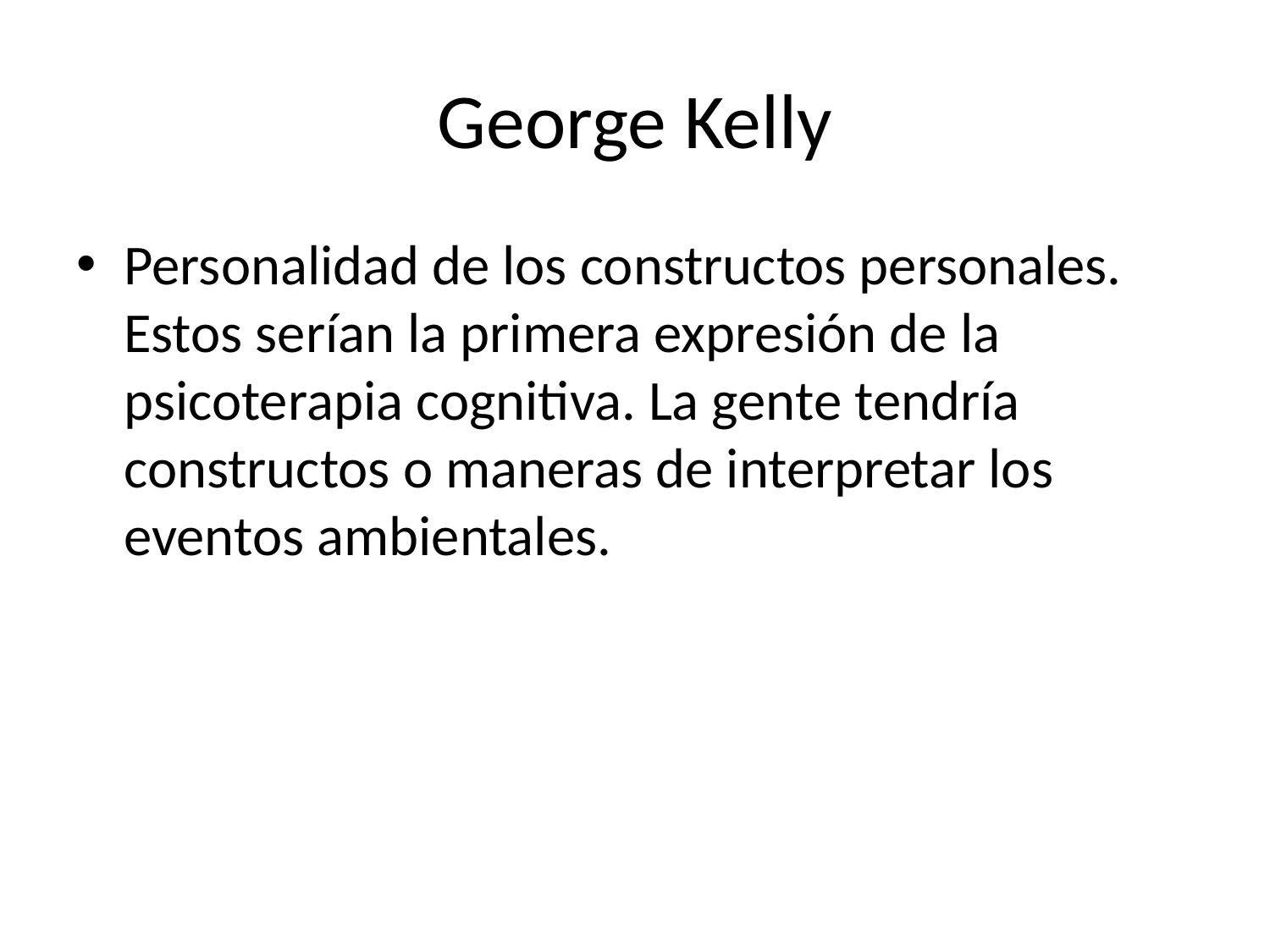

# George Kelly
Personalidad de los constructos personales. Estos serían la primera expresión de la psicoterapia cognitiva. La gente tendría constructos o maneras de interpretar los eventos ambientales.